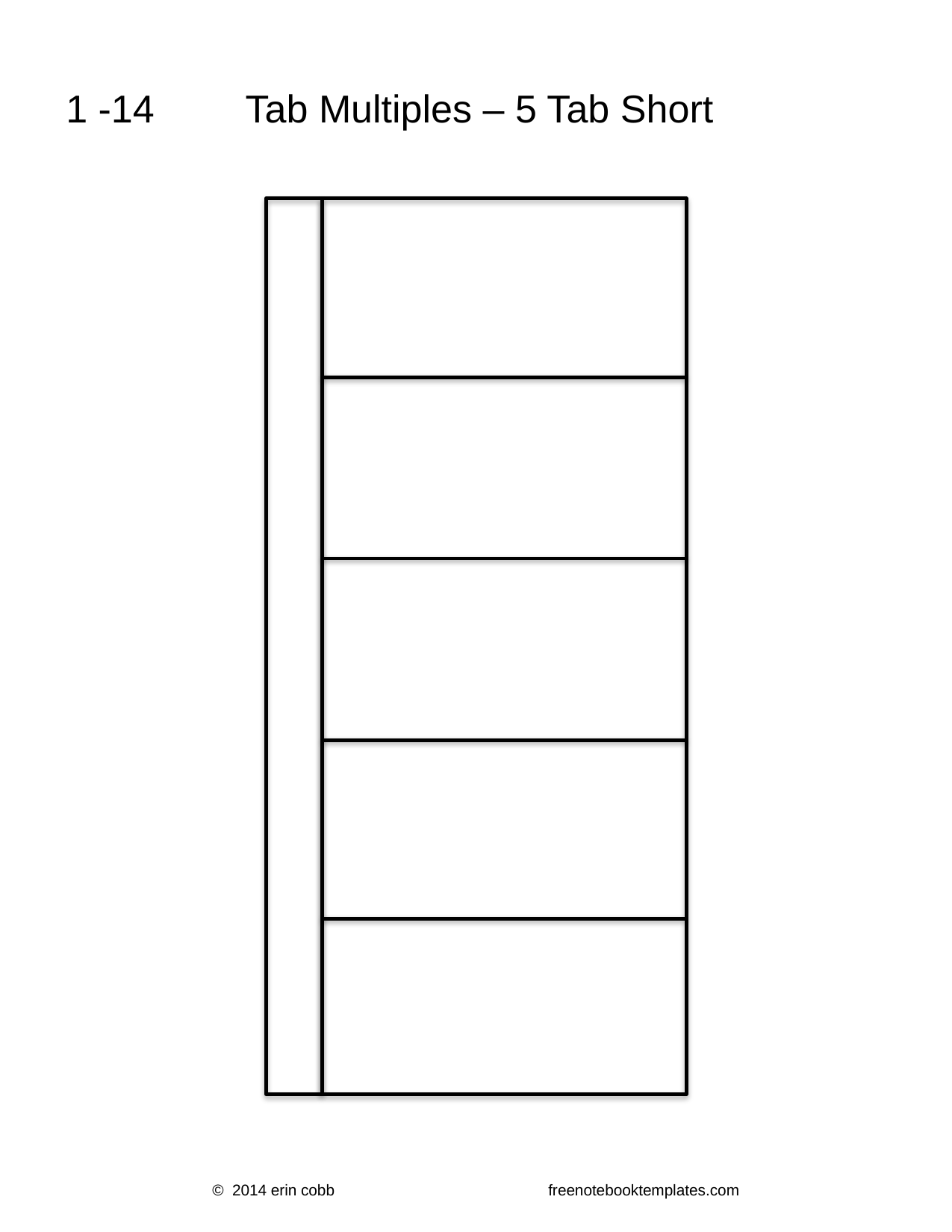

1 -14
Tab Multiples – 5 Tab Short

©  2014 erin cobb		freenotebooktemplates.com